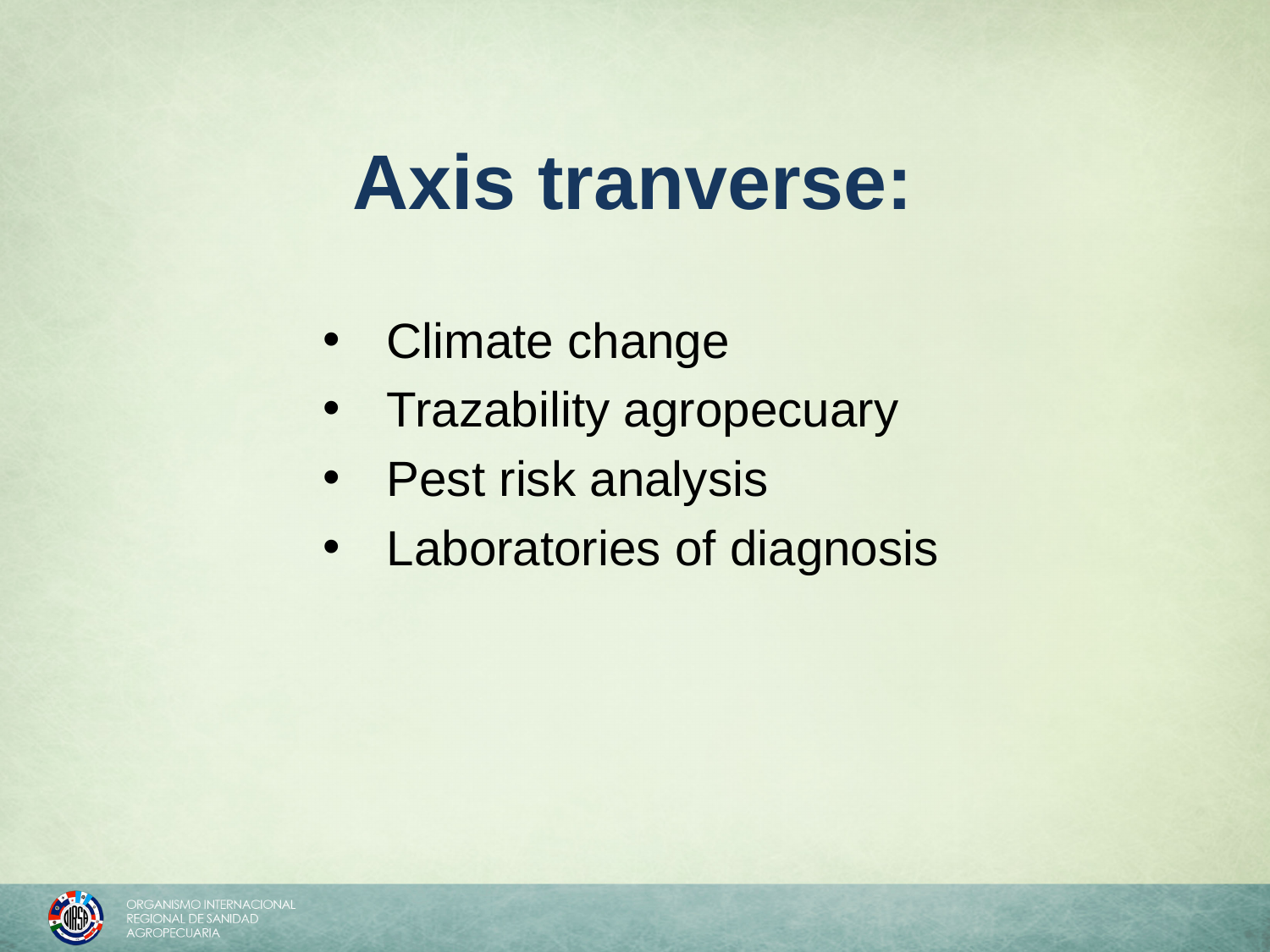

Axis tranverse:
Climate change
Trazability agropecuary
Pest risk analysis
Laboratories of diagnosis